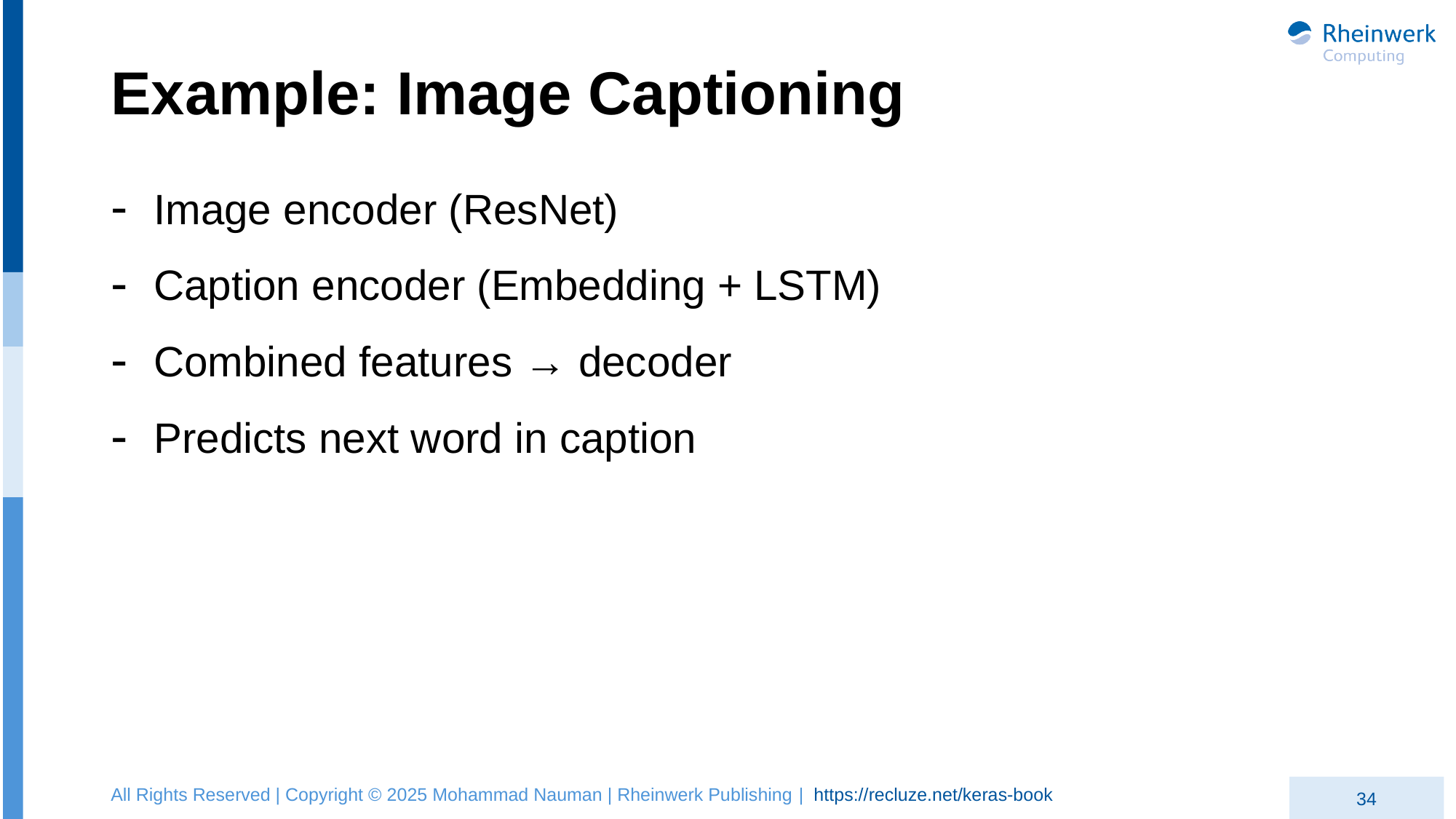

# Example: Image Captioning
Image encoder (ResNet)
Caption encoder (Embedding + LSTM)
Combined features → decoder
Predicts next word in caption